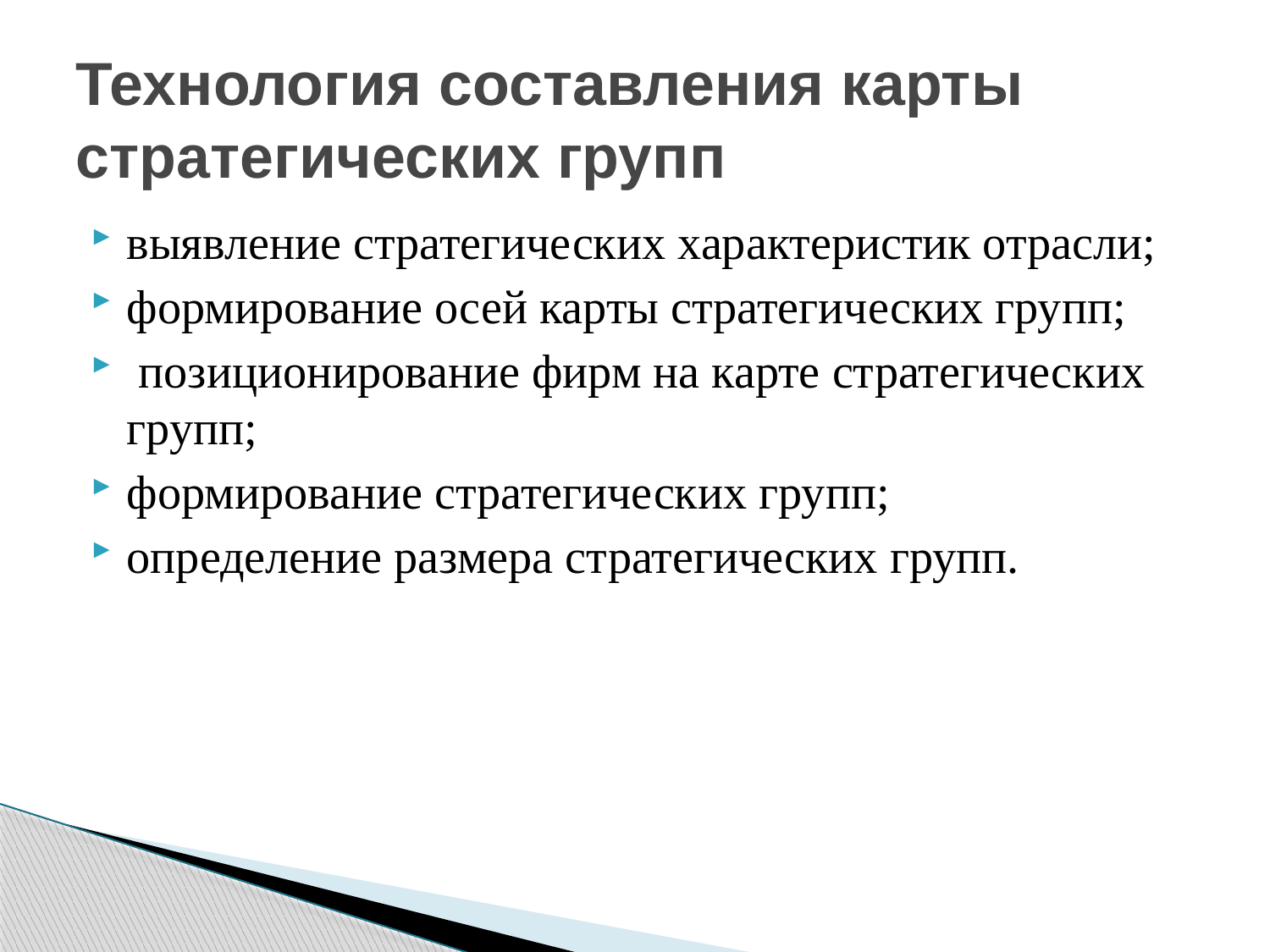

# Технология составления карты стратегических групп
выявление стратегических характеристик отрасли;
формирование осей карты стратегических групп;
 позиционирование фирм на карте стратегических групп;
формирование стратегических групп;
определение размера стратегических групп.